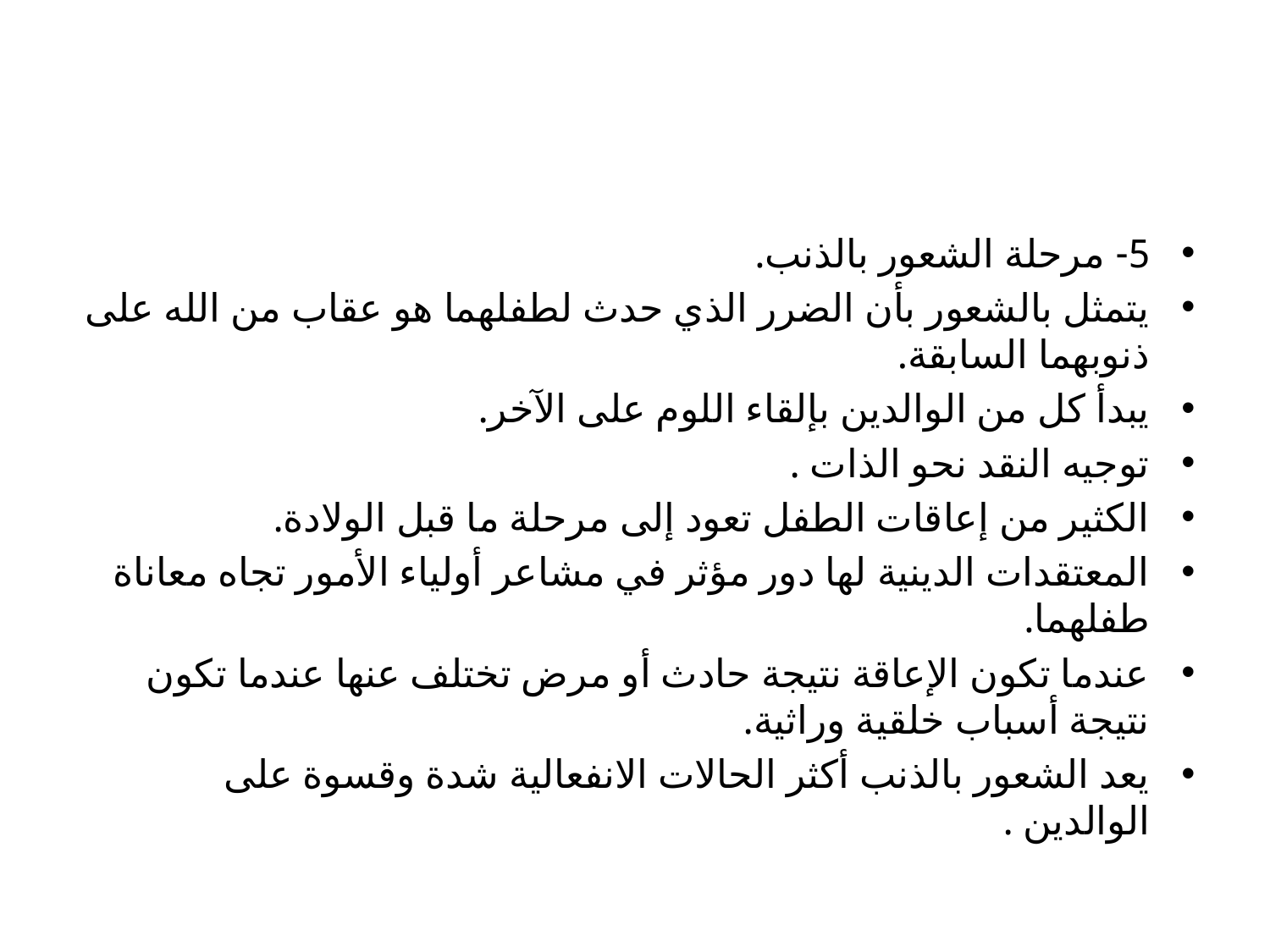

#
5- مرحلة الشعور بالذنب.
يتمثل بالشعور بأن الضرر الذي حدث لطفلهما هو عقاب من الله على ذنوبهما السابقة.
يبدأ كل من الوالدين بإلقاء اللوم على الآخر.
توجيه النقد نحو الذات .
الكثير من إعاقات الطفل تعود إلى مرحلة ما قبل الولادة.
المعتقدات الدينية لها دور مؤثر في مشاعر أولياء الأمور تجاه معاناة طفلهما.
عندما تكون الإعاقة نتيجة حادث أو مرض تختلف عنها عندما تكون نتيجة أسباب خلقية وراثية.
يعد الشعور بالذنب أكثر الحالات الانفعالية شدة وقسوة على الوالدين .